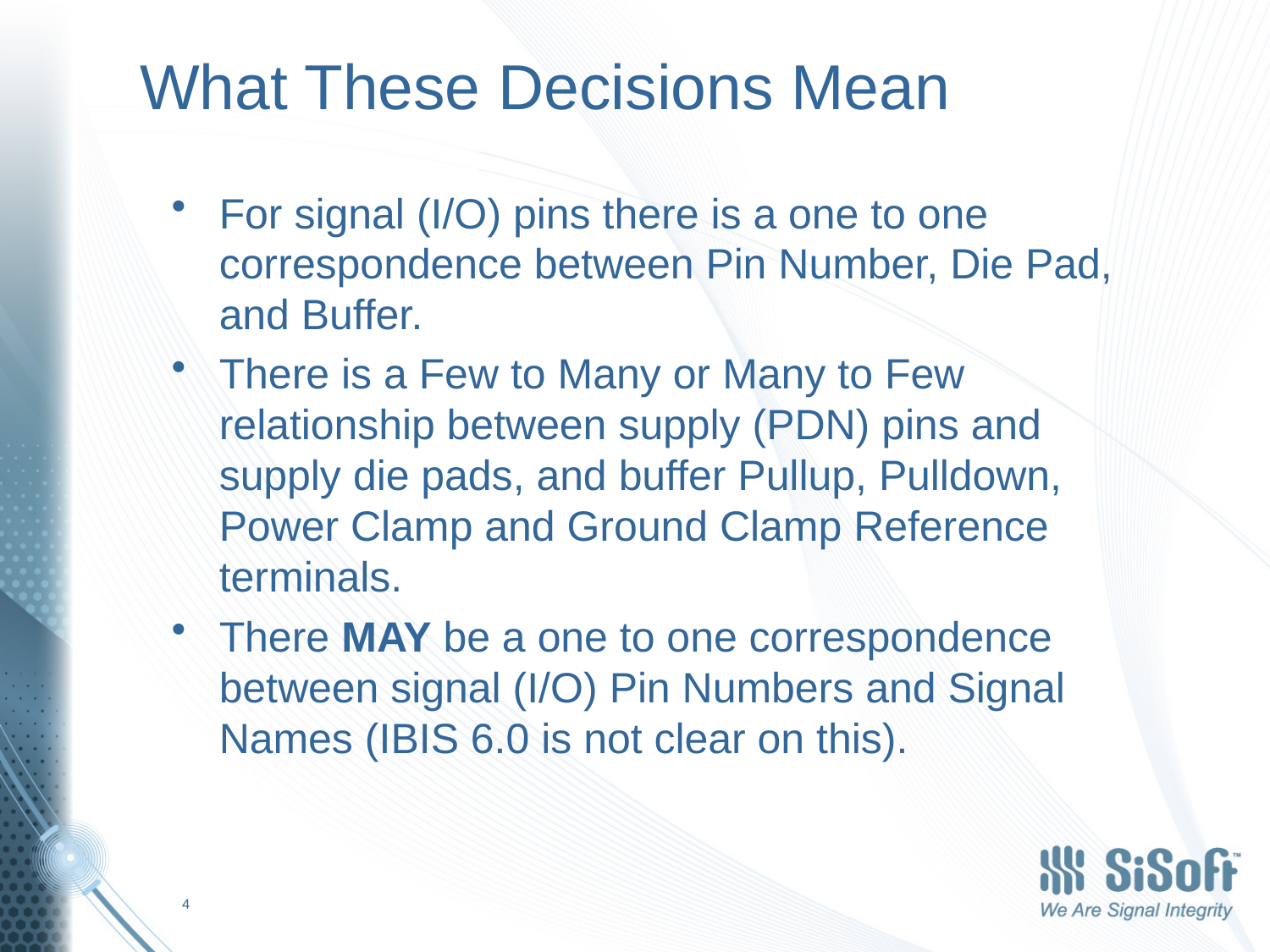

# What These Decisions Mean
For signal (I/O) pins there is a one to one correspondence between Pin Number, Die Pad, and Buffer.
There is a Few to Many or Many to Few relationship between supply (PDN) pins and supply die pads, and buffer Pullup, Pulldown, Power Clamp and Ground Clamp Reference terminals.
There MAY be a one to one correspondence between signal (I/O) Pin Numbers and Signal Names (IBIS 6.0 is not clear on this).
4